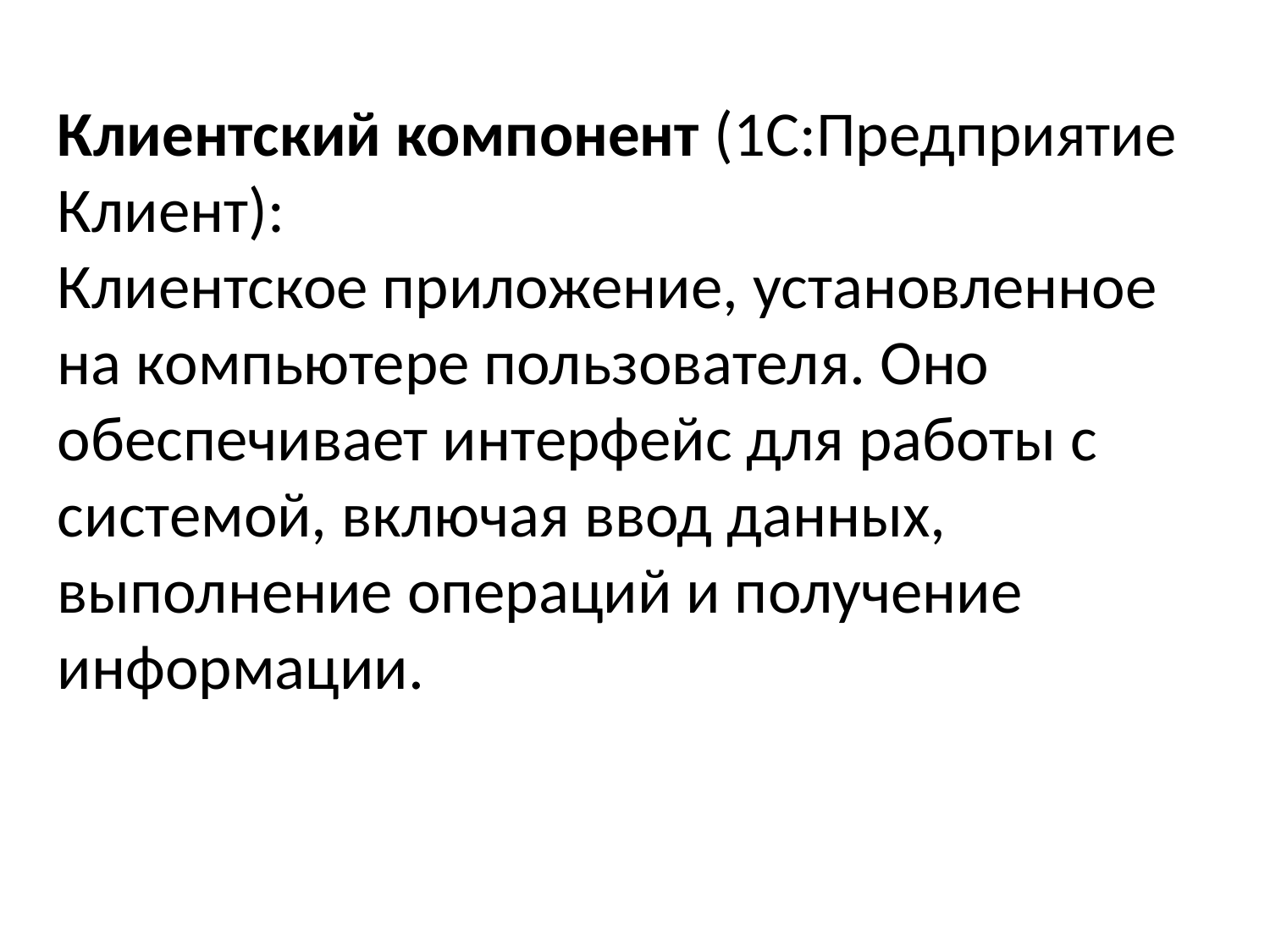

Клиентский компонент (1C:Предприятие Клиент):
Клиентское приложение, установленное на компьютере пользователя. Оно обеспечивает интерфейс для работы с системой, включая ввод данных, выполнение операций и получение информации.